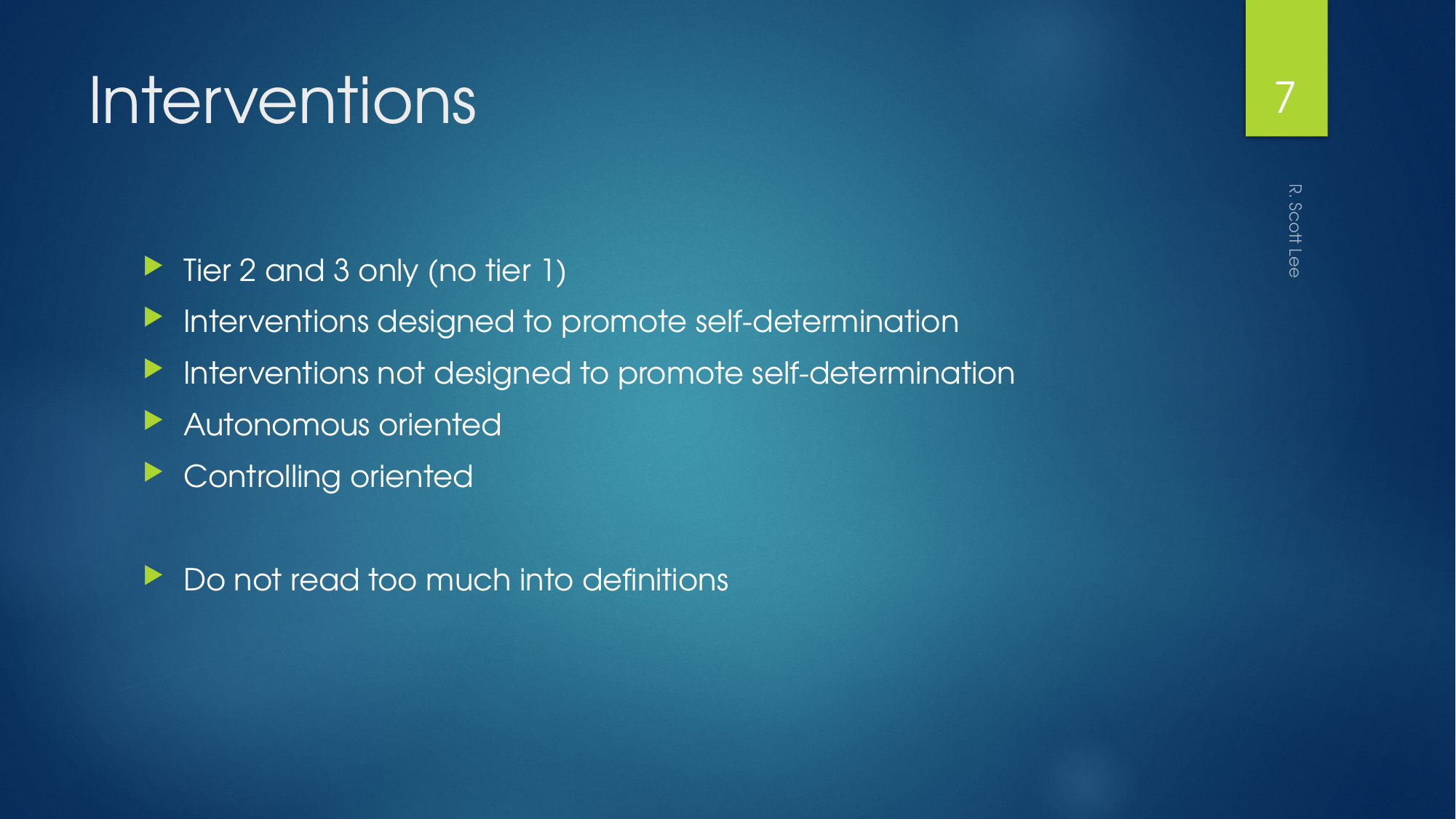

7
# Interventions
Tier 2 and 3 only (no tier 1)
Interventions designed to promote self-determination
Interventions not designed to promote self-determination
Autonomous oriented
Controlling oriented

Do not read too much into definitions
R. Scott Lee